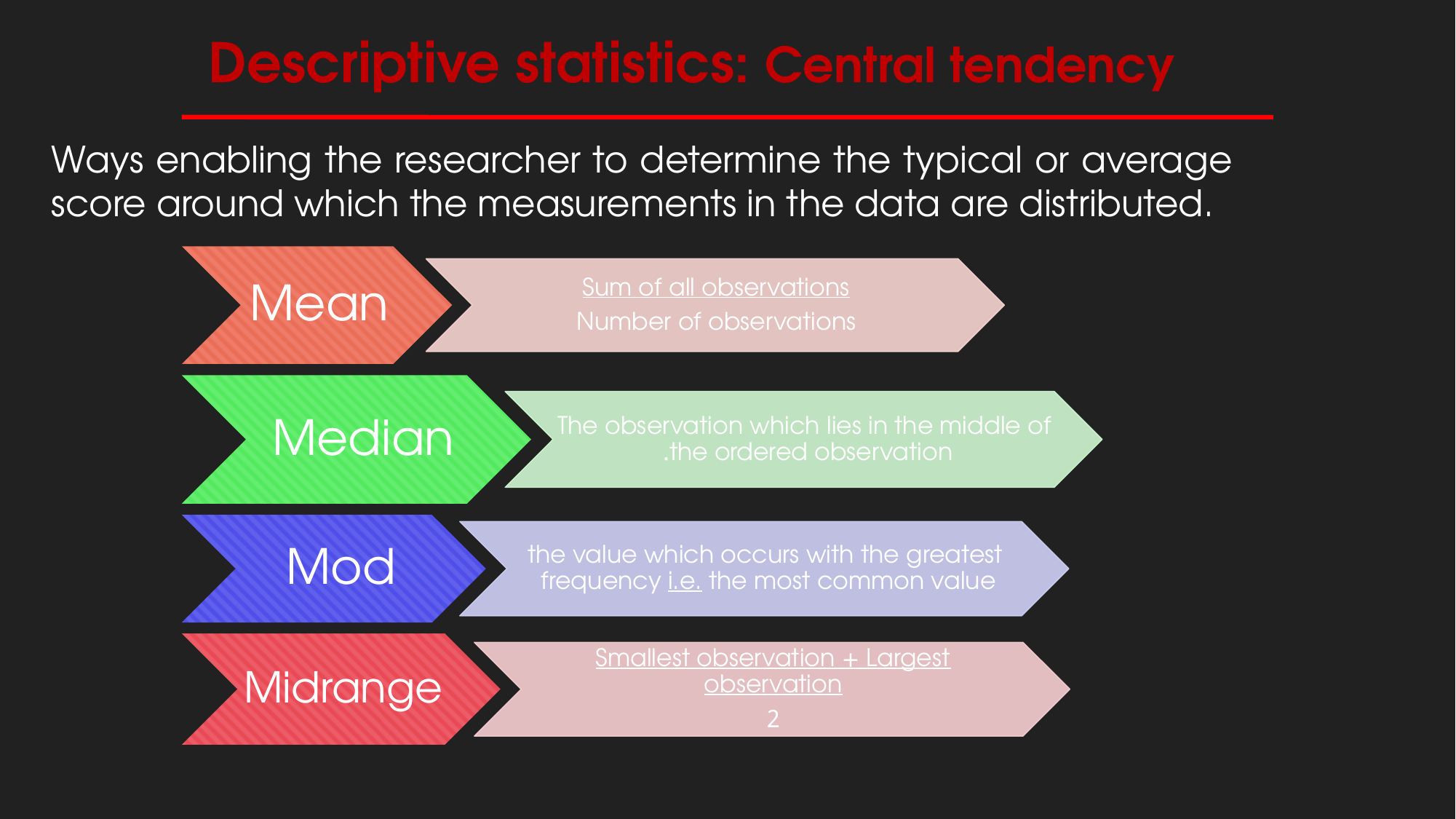

Descriptive statistics: Central tendency

Ways enabling the researcher to determine the typical or average score around which the measurements in the data are distributed.
Mean
Sum of all observations
Number of observations
Median
The observation which lies in the middle of the ordered observation.
Mod
the value which occurs with the greatest frequency i.e. the most common value
Midrange
Smallest observation + Largest observation
2